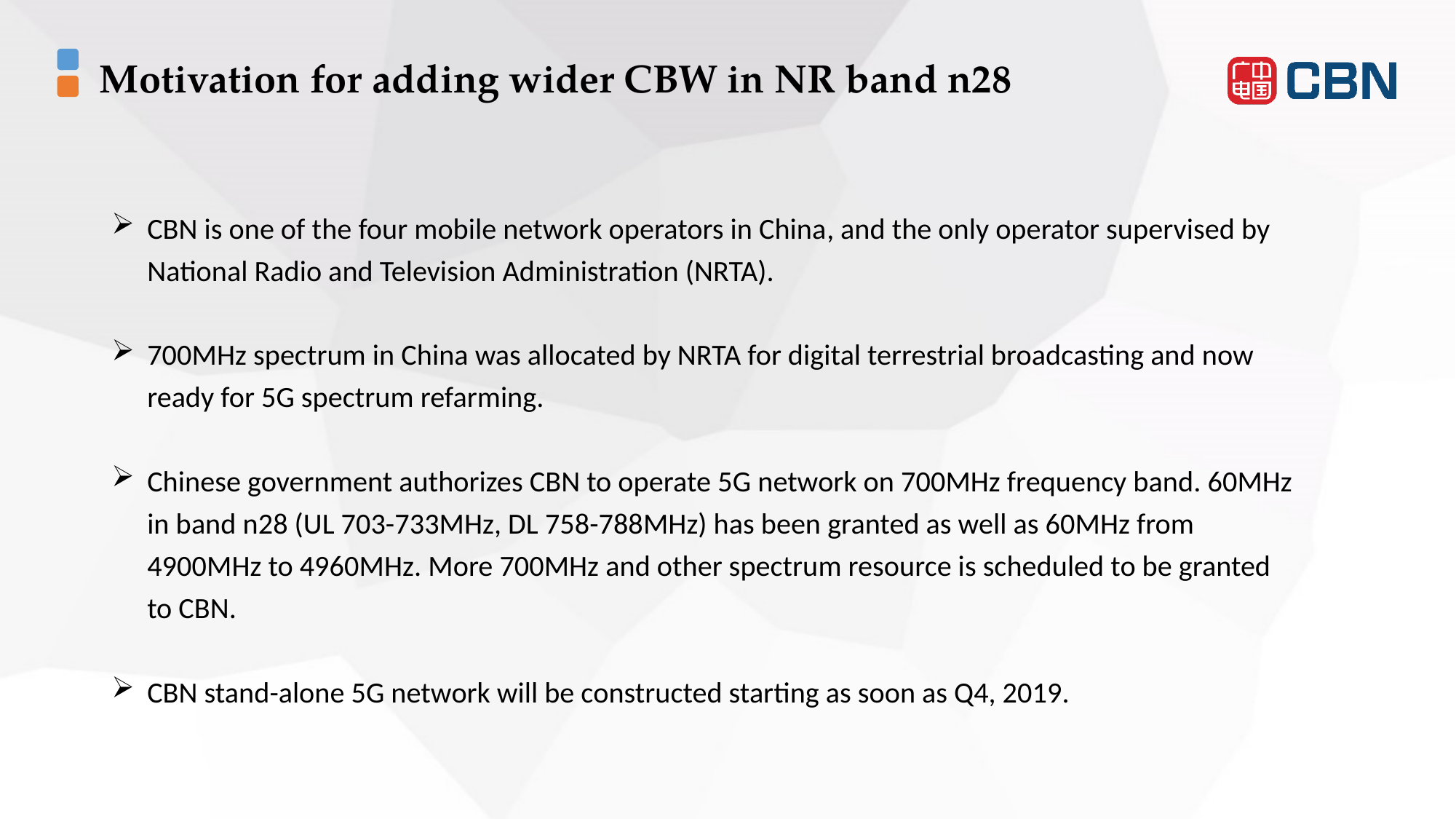

Motivation for adding wider CBW in NR band n28
CBN is one of the four mobile network operators in China, and the only operator supervised by National Radio and Television Administration (NRTA).

700MHz spectrum in China was allocated by NRTA for digital terrestrial broadcasting and now ready for 5G spectrum refarming.

Chinese government authorizes CBN to operate 5G network on 700MHz frequency band. 60MHz in band n28 (UL 703-733MHz, DL 758-788MHz) has been granted as well as 60MHz from 4900MHz to 4960MHz. More 700MHz and other spectrum resource is scheduled to be granted to CBN.

CBN stand-alone 5G network will be constructed starting as soon as Q4, 2019.